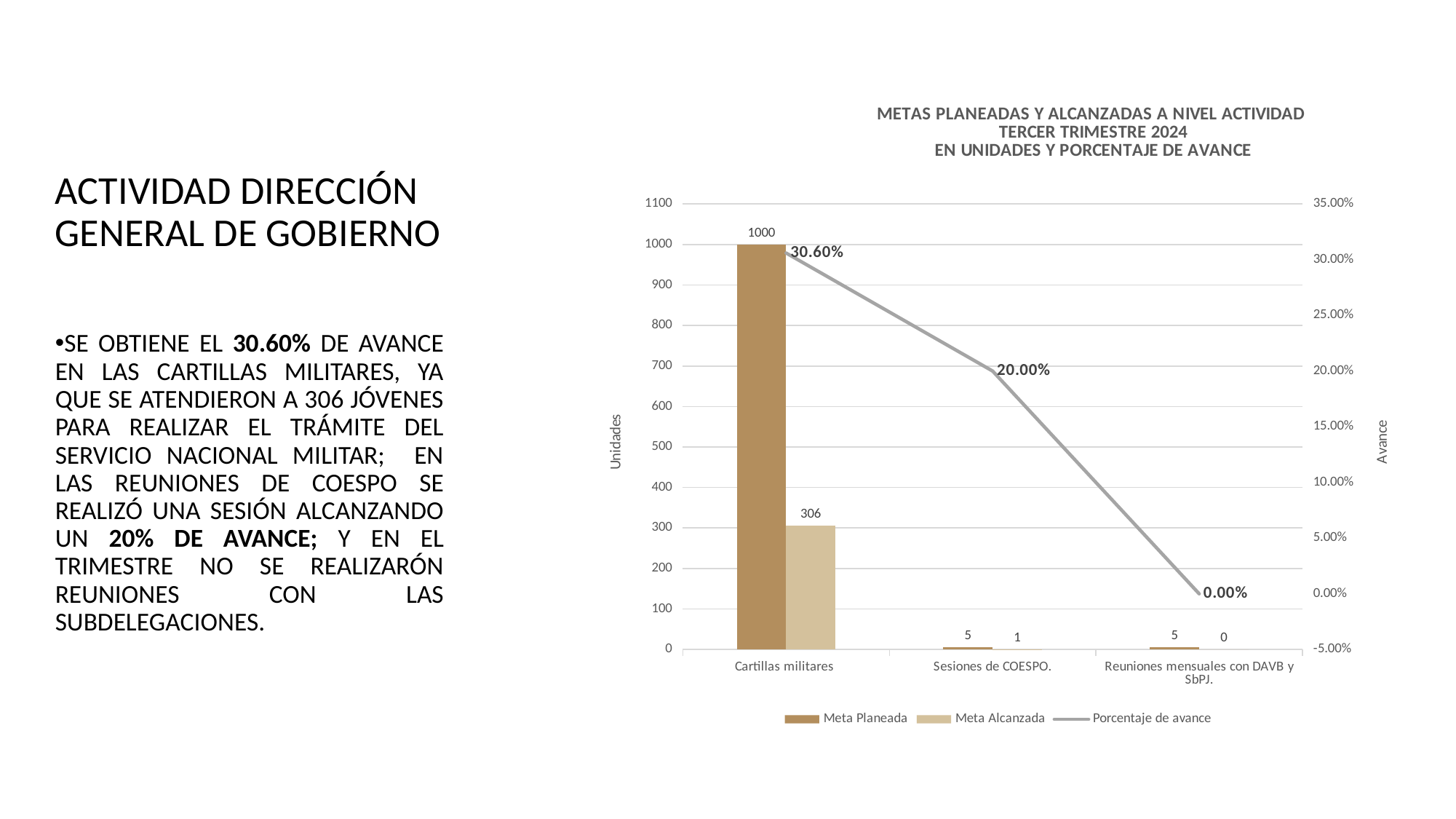

### Chart: METAS PLANEADAS Y ALCANZADAS A NIVEL ACTIVIDAD
TERCER TRIMESTRE 2024
EN UNIDADES Y PORCENTAJE DE AVANCE

| Category | Meta Planeada | Meta Alcanzada |  |
|---|---|---|---|
| Cartillas militares  | 1000.0 | 306.0 | 0.306 |
| Sesiones de COESPO. | 5.0 | 1.0 | 0.2 |
| Reuniones mensuales con DAVB y SbPJ. | 5.0 | 0.0 | 0.0 |
ACTIVIDAD DIRECCIÓN GENERAL DE GOBIERNO
SE OBTIENE EL 30.60% DE AVANCE EN LAS CARTILLAS MILITARES, YA QUE SE ATENDIERON A 306 JÓVENES PARA REALIZAR EL TRÁMITE DEL SERVICIO NACIONAL MILITAR;  EN LAS REUNIONES DE COESPO SE REALIZÓ UNA SESIÓN ALCANZANDO UN 20% DE AVANCE; Y EN EL TRIMESTRE NO SE REALIZARÓN REUNIONES CON LAS SUBDELEGACIONES.